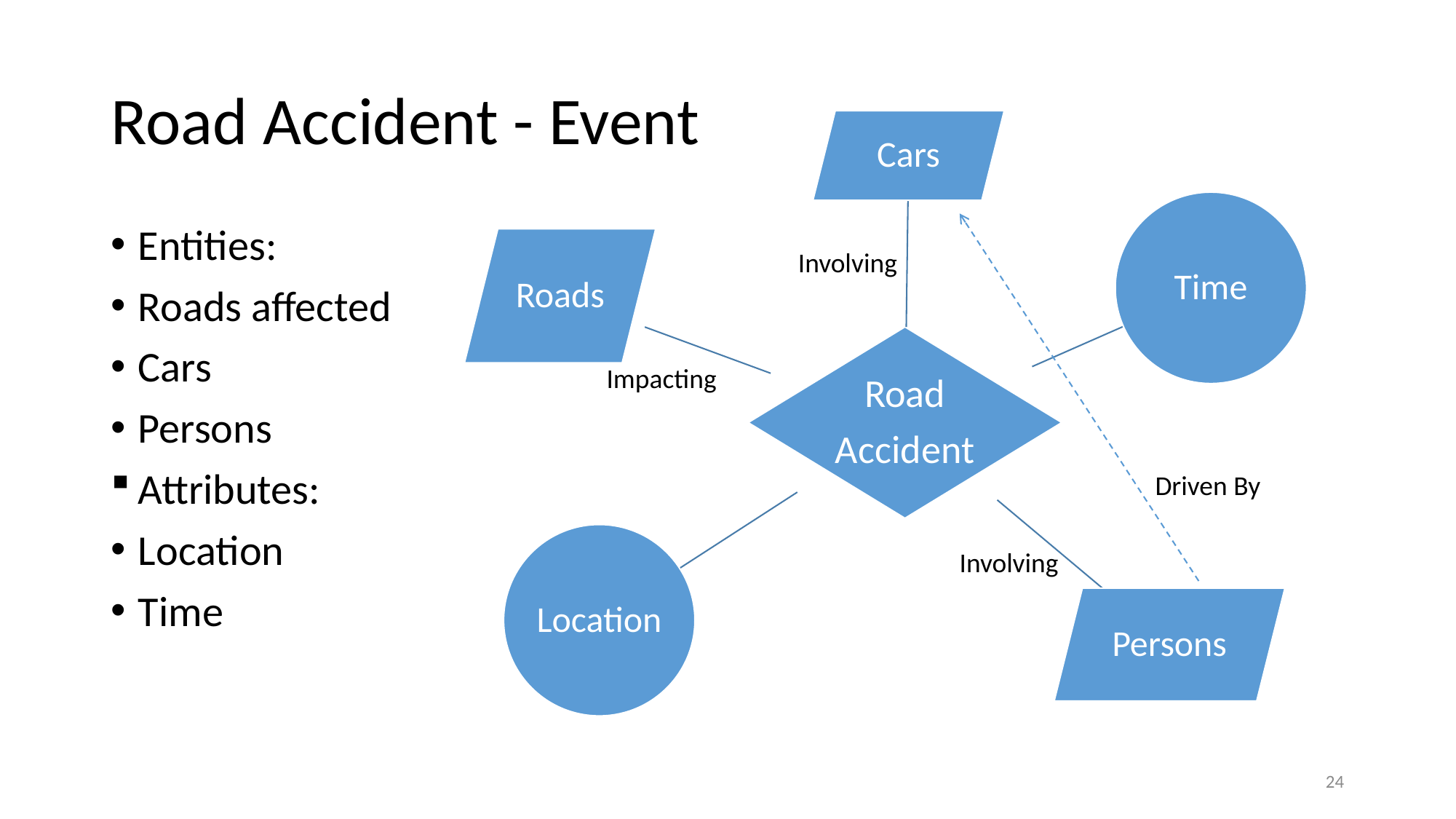

# Road Accident - Event
Road
Accident

Cars

Time

Persons

Location

Roads
Entities:
Roads affected
Cars
Persons
Attributes:
Location
Time
Involving
Impacting
Driven By
Involving
24